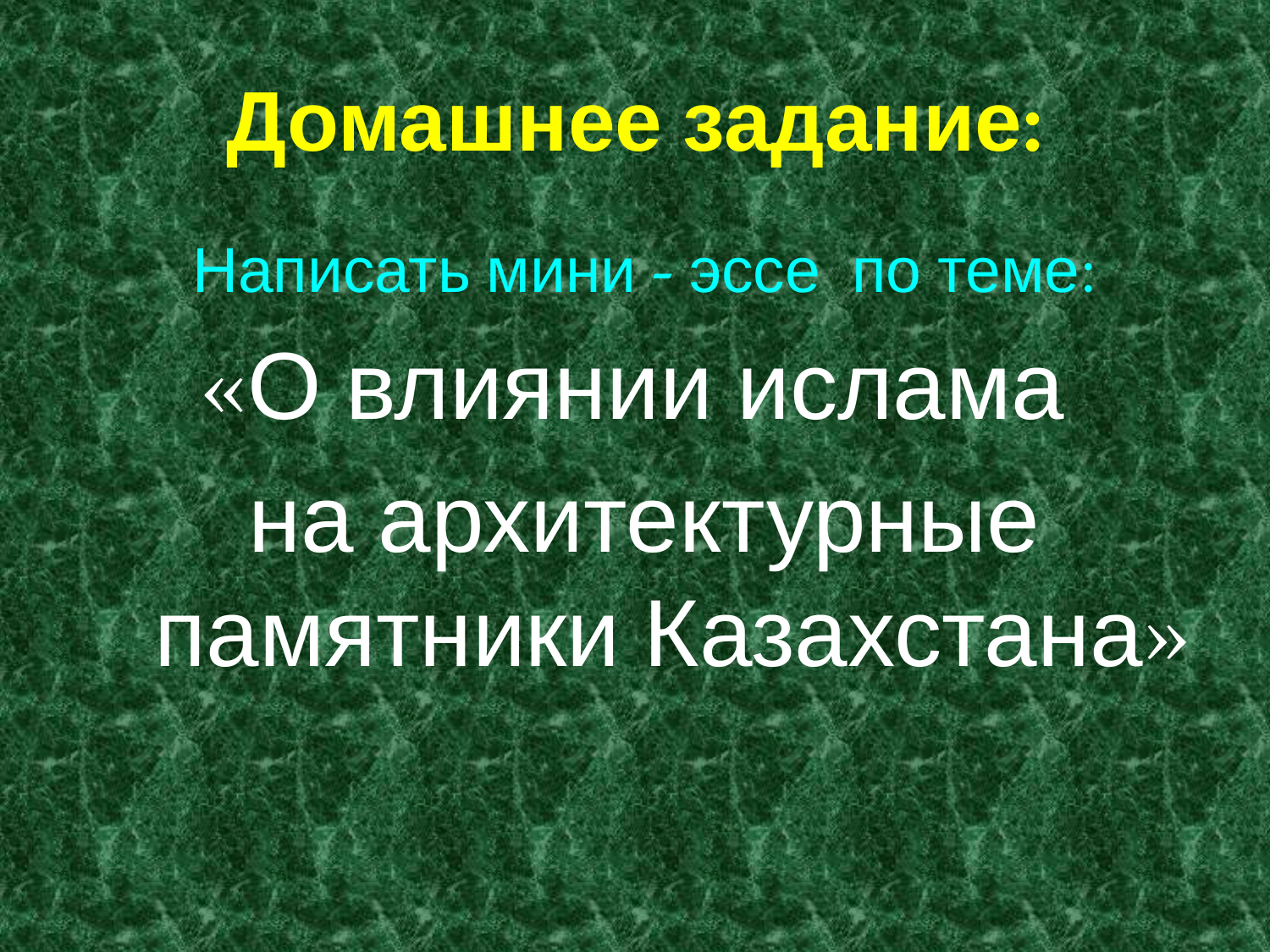

# Домашнее задание:
Написать мини - эссе  по теме:
«О влиянии ислама
на архитектурные памятники Казахстана»